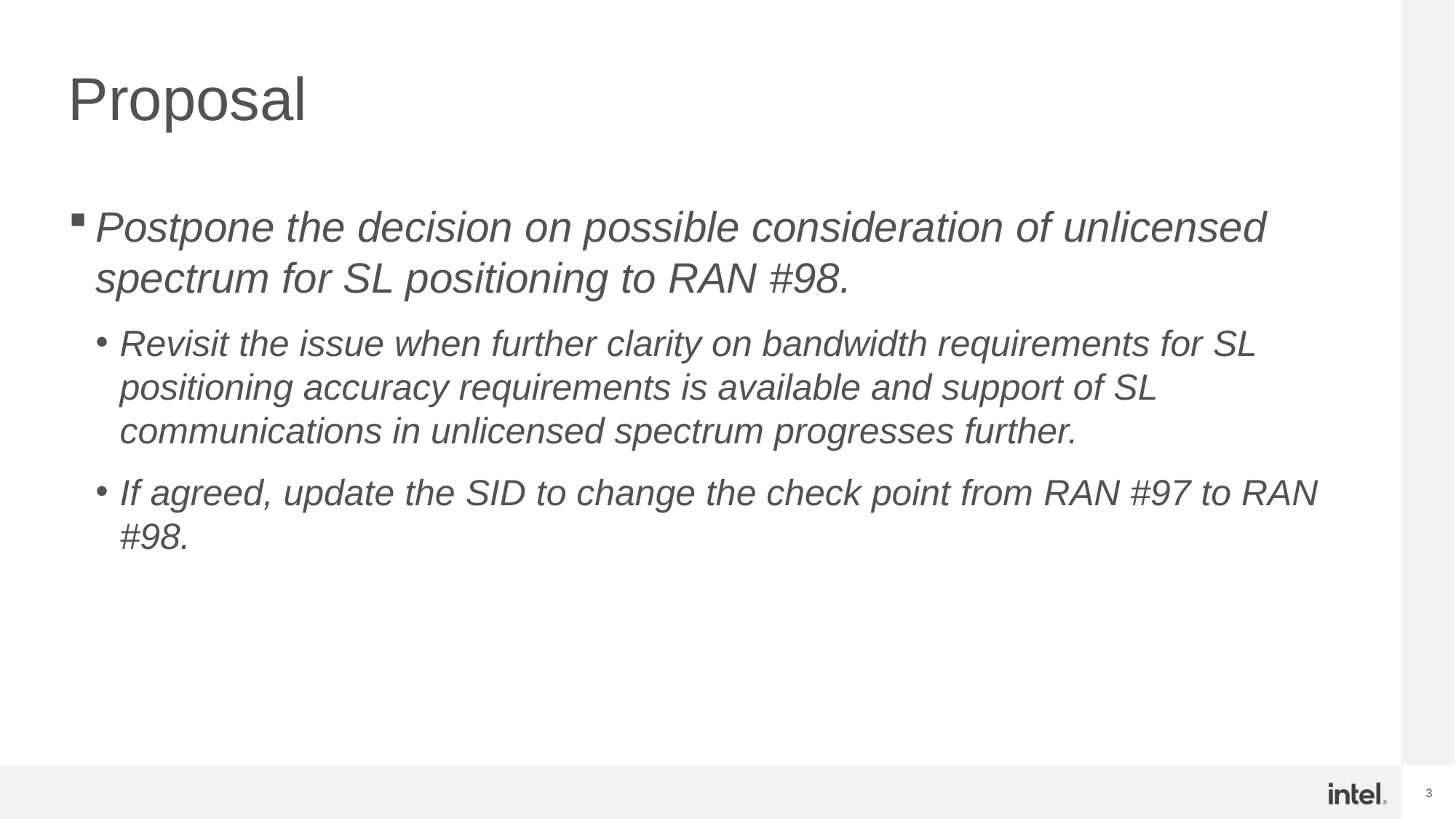

# Proposal
Postpone the decision on possible consideration of unlicensed spectrum for SL positioning to RAN #98.
Revisit the issue when further clarity on bandwidth requirements for SL positioning accuracy requirements is available and support of SL communications in unlicensed spectrum progresses further.
If agreed, update the SID to change the check point from RAN #97 to RAN #98.